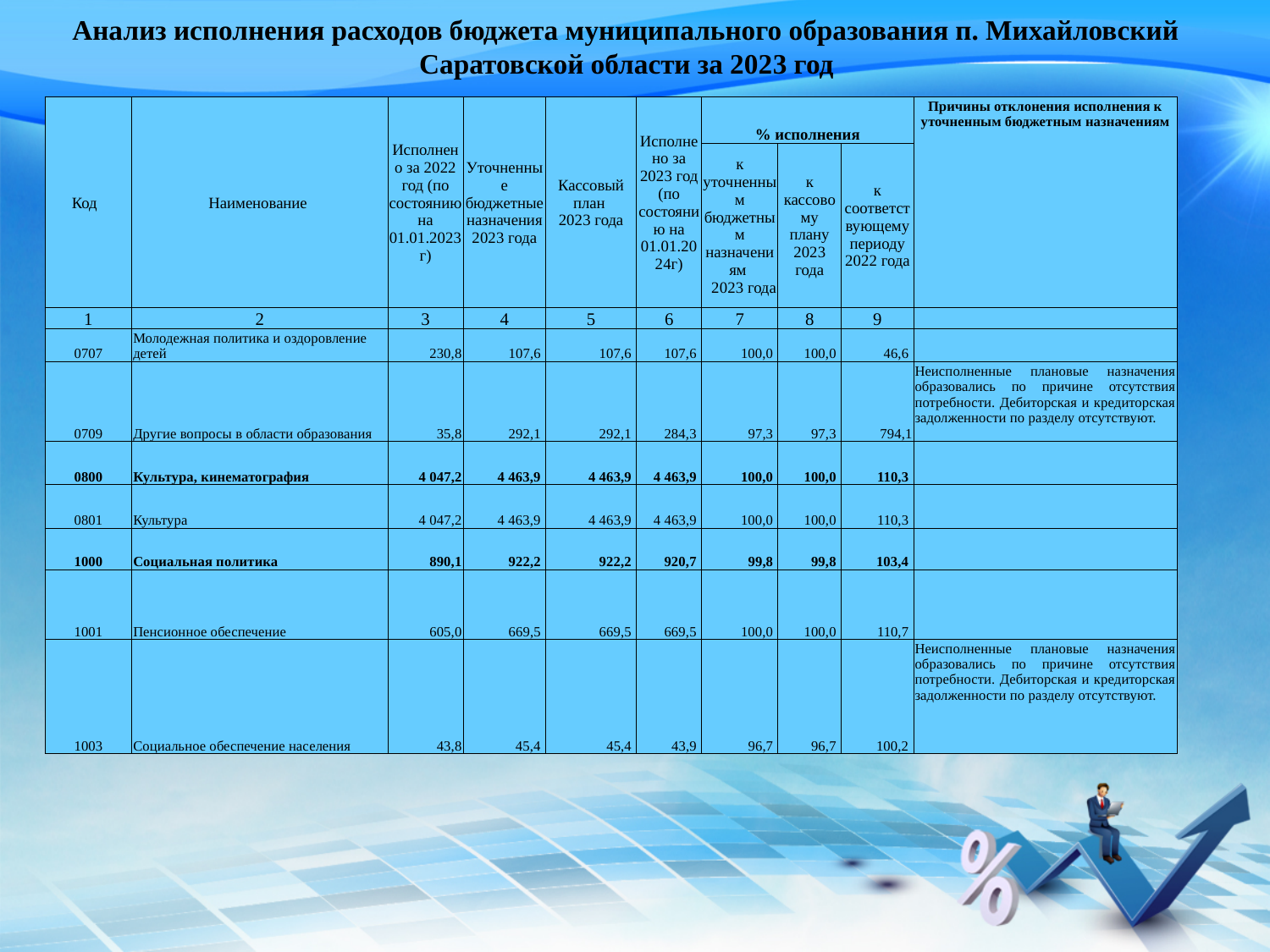

# Анализ исполнения расходов бюджета муниципального образования п. Михайловский Саратовской области за 2023 год
| Код | Наименование | Исполнено за 2022 год (по состоянию на 01.01.2023г) | Уточненные бюджетные назначения 2023 года | Кассовый план 2023 года | Исполнено за 2023 год (по состоянию на 01.01.2024г) | % исполнения |  |  | Причины отклонения исполнения к уточненным бюджетным назначениям |
| --- | --- | --- | --- | --- | --- | --- | --- | --- | --- |
|  |  |  |  |  |  | к уточненным бюджетным назначениям 2023 года | к кассовому плану 2023 года | к соответствующему периоду 2022 года |  |
| 1 | 2 | 3 | 4 | 5 | 6 | 7 | 8 | 9 |  |
| 0707 | Молодежная политика и оздоровление детей | 230,8 | 107,6 | 107,6 | 107,6 | 100,0 | 100,0 | 46,6 |  |
| 0709 | Другие вопросы в области образования | 35,8 | 292,1 | 292,1 | 284,3 | 97,3 | 97,3 | 794,1 | Неисполненные плановые назначения образовались по причине отсутствия потребности. Дебиторская и кредиторская задолженности по разделу отсутствуют. |
| 0800 | Культура, кинематография | 4 047,2 | 4 463,9 | 4 463,9 | 4 463,9 | 100,0 | 100,0 | 110,3 |  |
| 0801 | Культура | 4 047,2 | 4 463,9 | 4 463,9 | 4 463,9 | 100,0 | 100,0 | 110,3 |  |
| 1000 | Социальная политика | 890,1 | 922,2 | 922,2 | 920,7 | 99,8 | 99,8 | 103,4 |  |
| 1001 | Пенсионное обеспечение | 605,0 | 669,5 | 669,5 | 669,5 | 100,0 | 100,0 | 110,7 |  |
| 1003 | Социальное обеспечение населения | 43,8 | 45,4 | 45,4 | 43,9 | 96,7 | 96,7 | 100,2 | Неисполненные плановые назначения образовались по причине отсутствия потребности. Дебиторская и кредиторская задолженности по разделу отсутствуют. |